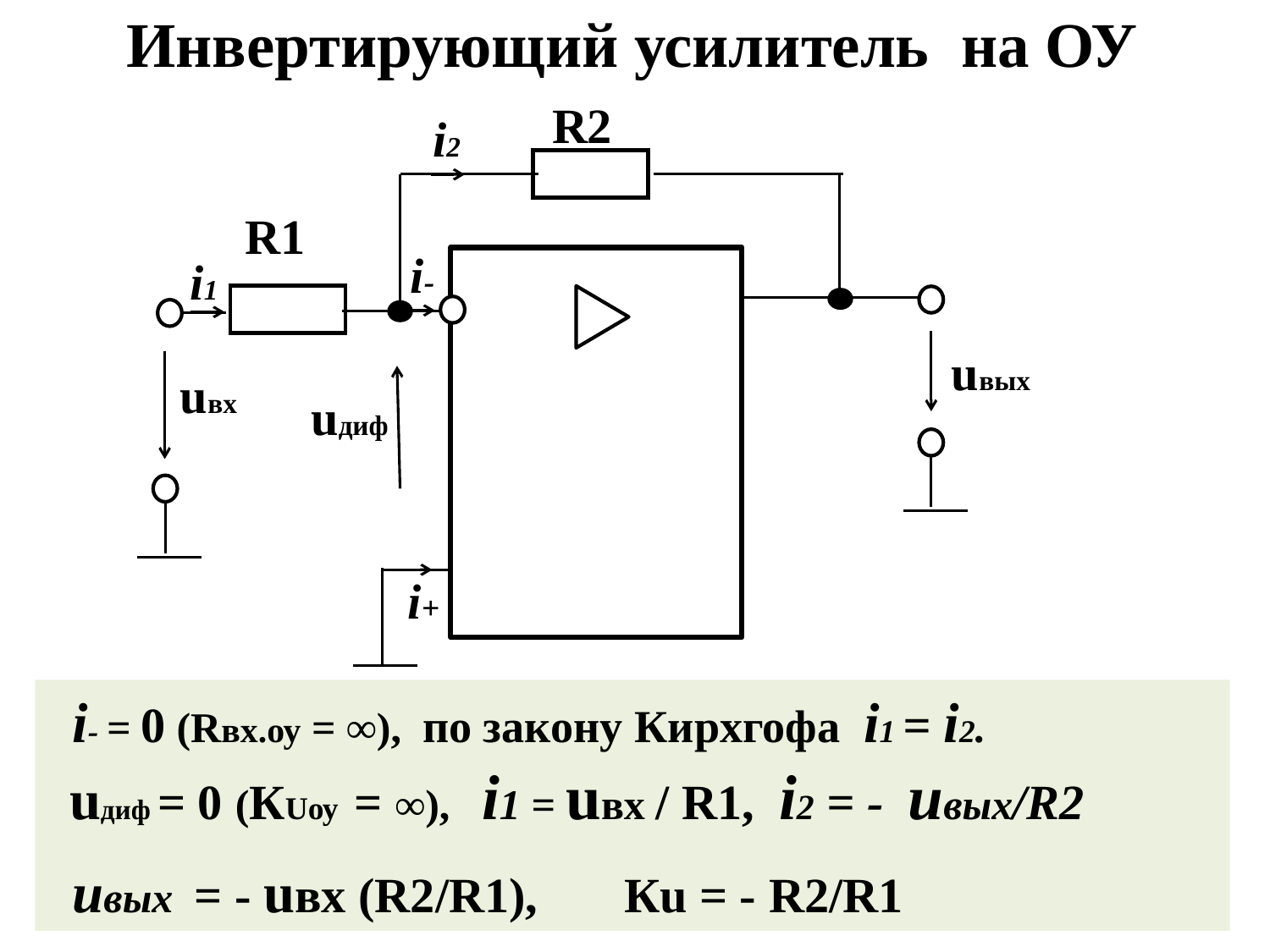

Инвертирующий усилитель  на ОУ
R2
i2

R1
i-
i1

uвых
uвх
uдиф

i+

i- = 0 (Rвх.оу = ∞),  по закону Кирхгофа  i1 = i2.

uдиф = 0 (КUоу  = ∞),   i1 = uвх / R1,  i2 = -  uвых/R2
uвых  = - uвх (R2/R1),       Кu = - R2/R1